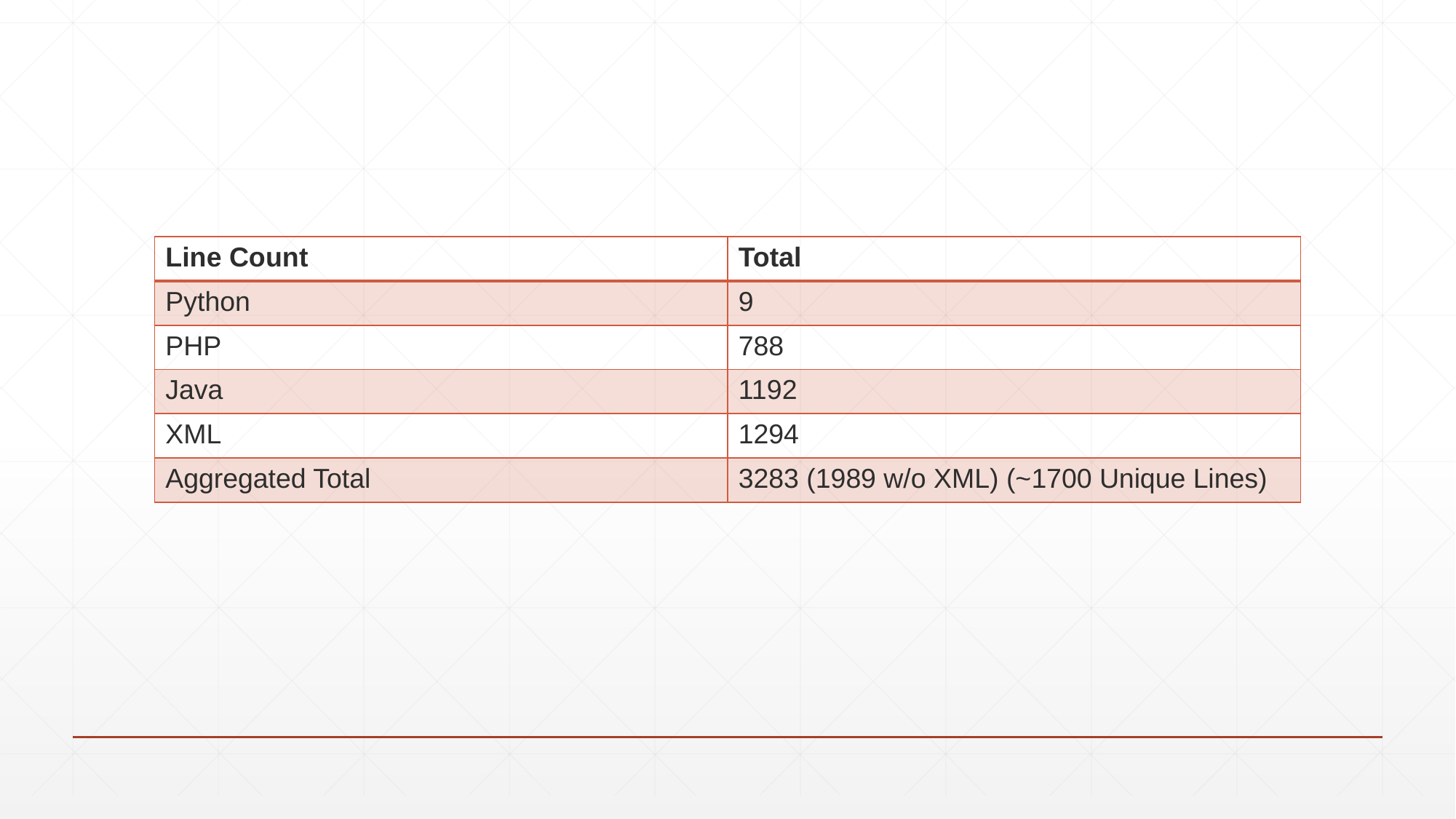

| Line Count | Total |
| --- | --- |
| Python | 9 |
| PHP | 788 |
| Java | 1192 |
| XML | 1294 |
| Aggregated Total | 3283 (1989 w/o XML) (~1700 Unique Lines) |